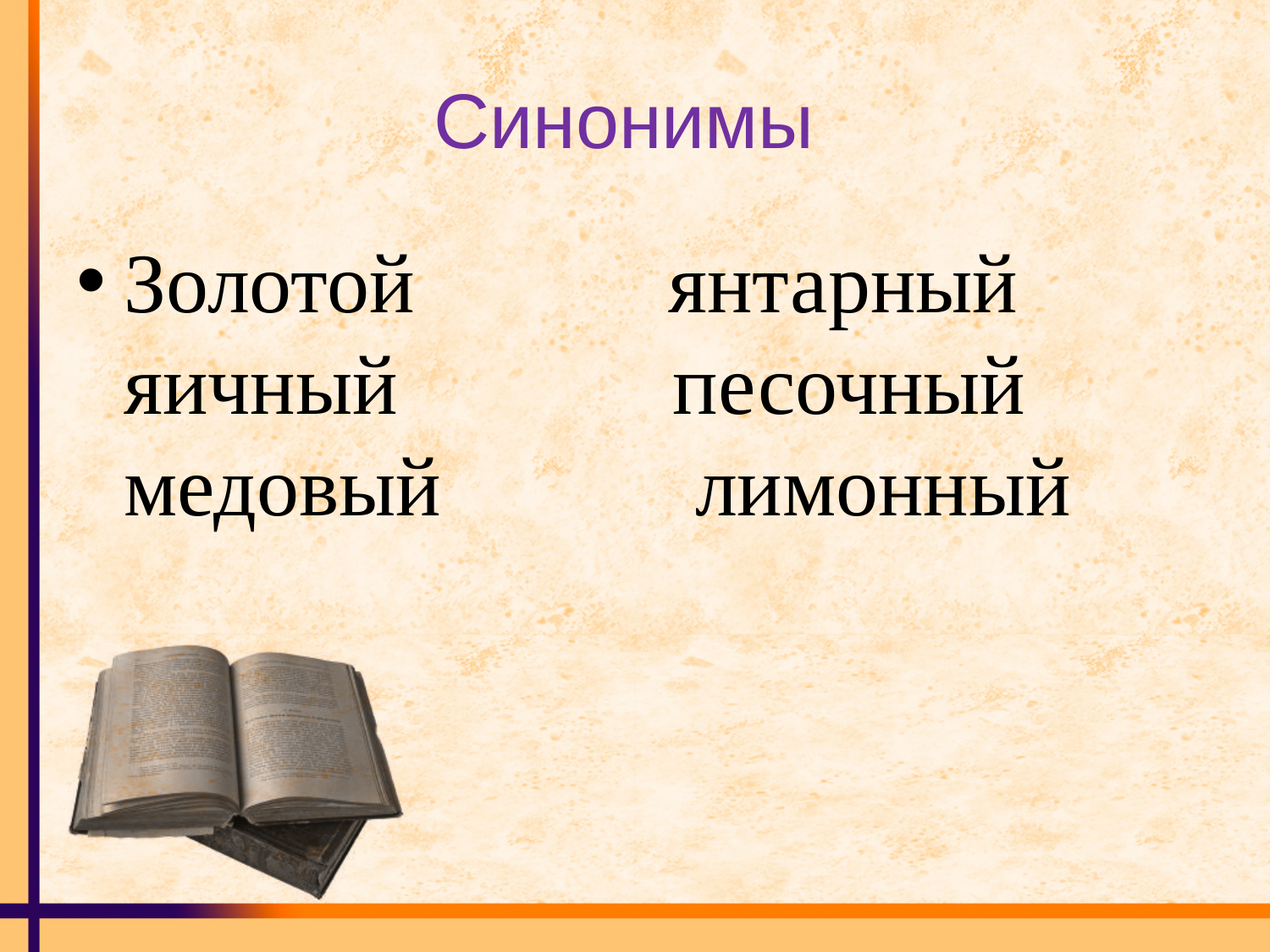

# Синонимы
Золотой            янтарный яичный             песочный медовый            лимонный